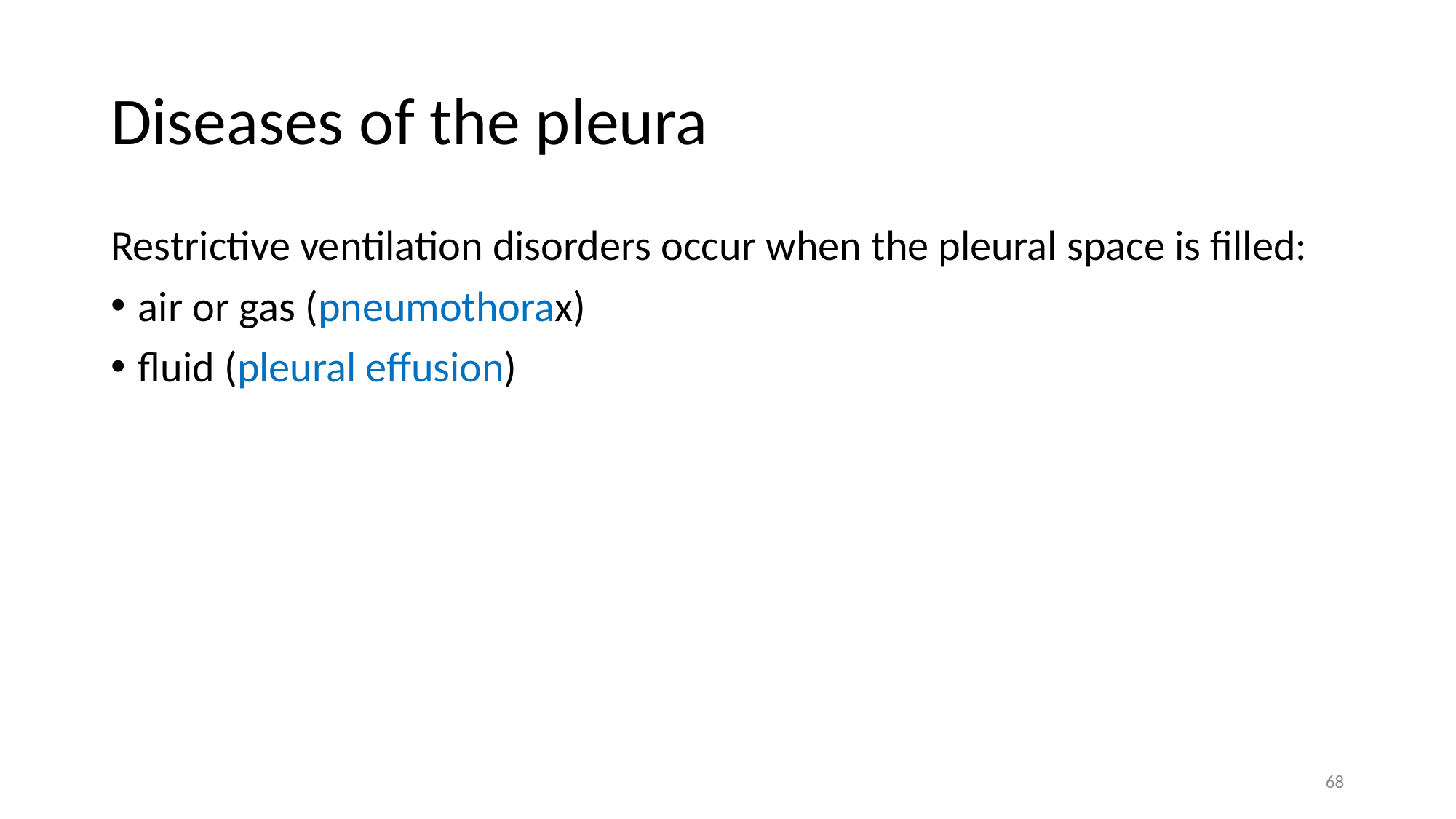

# Diseases of the pleura
Restrictive ventilation disorders occur when the pleural space is filled:
air or gas (pneumothorax)
fluid (pleural effusion)
68